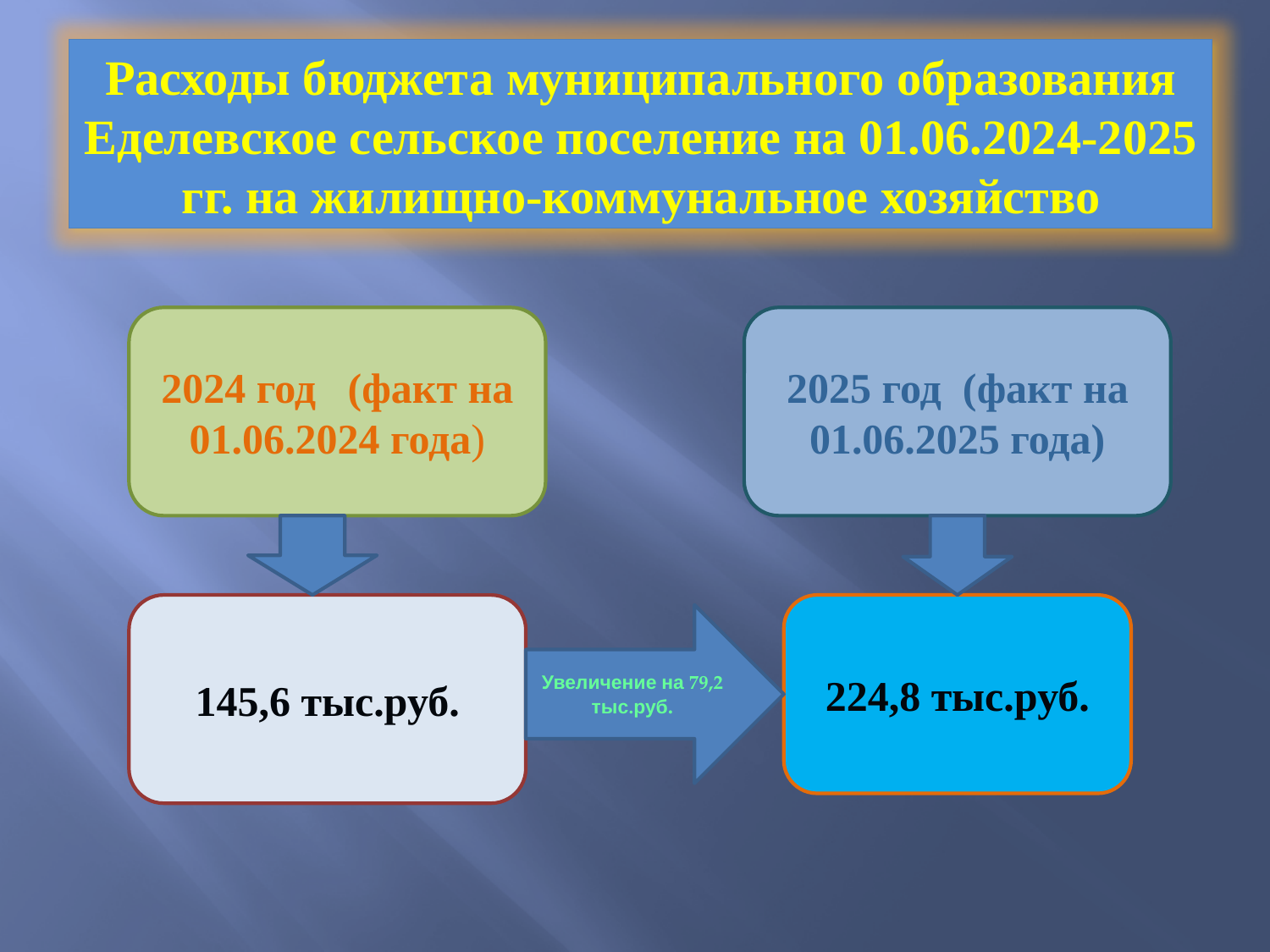

Расходы бюджета муниципального образования Еделевское сельское поселение на 01.06.2024-2025 гг. на жилищно-коммунальное хозяйство
2024 год   (факт на 01.06.2024 года)
2025 год  (факт на 01.06.2025 года)

145,6 тыс.руб.
224,8 тыс.руб.
Увеличение на 79,2 тыс.руб.